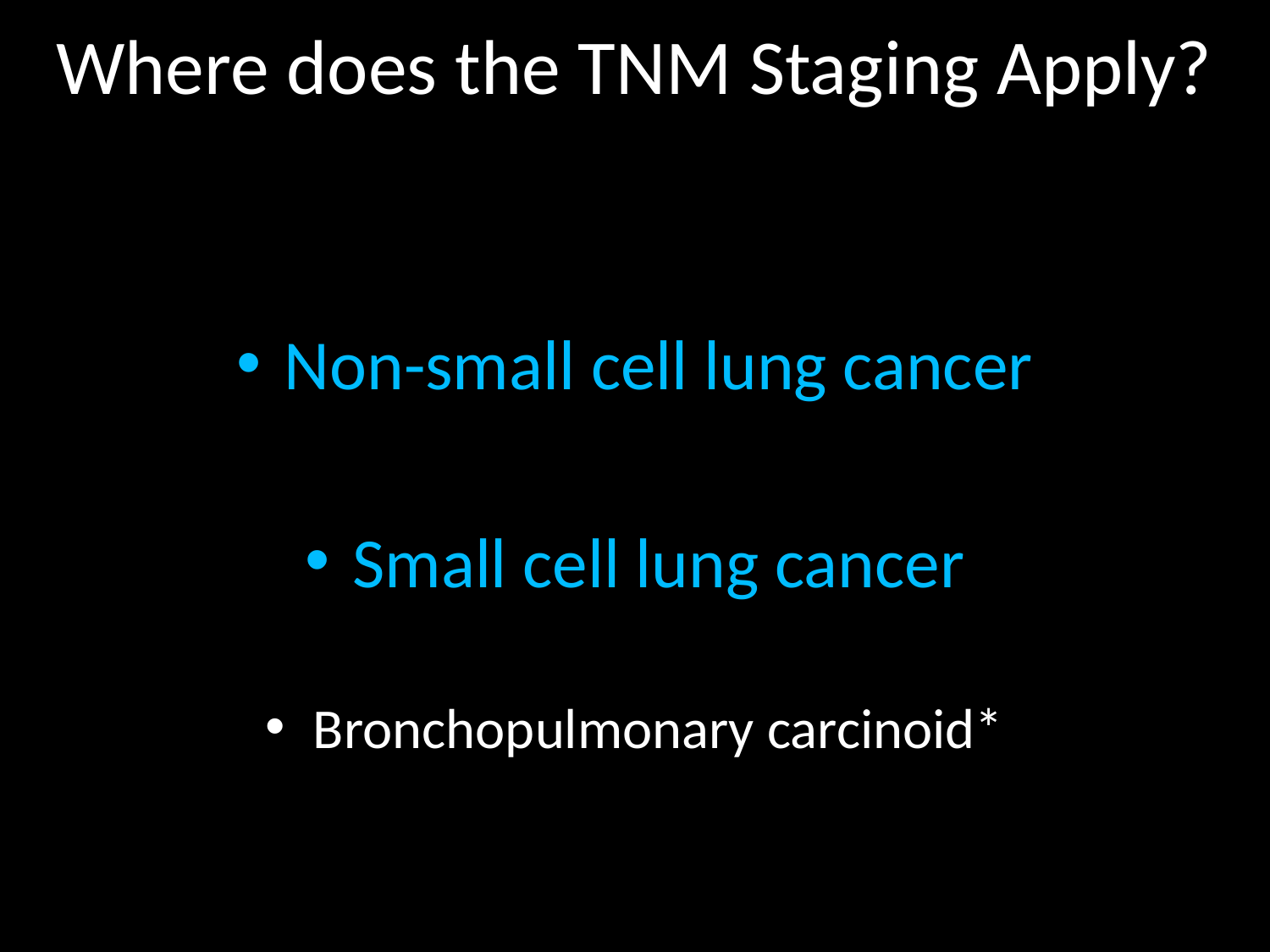

# Where does the TNM Staging Apply?
Non-small cell lung cancer

Small cell lung cancer

Bronchopulmonary carcinoid*